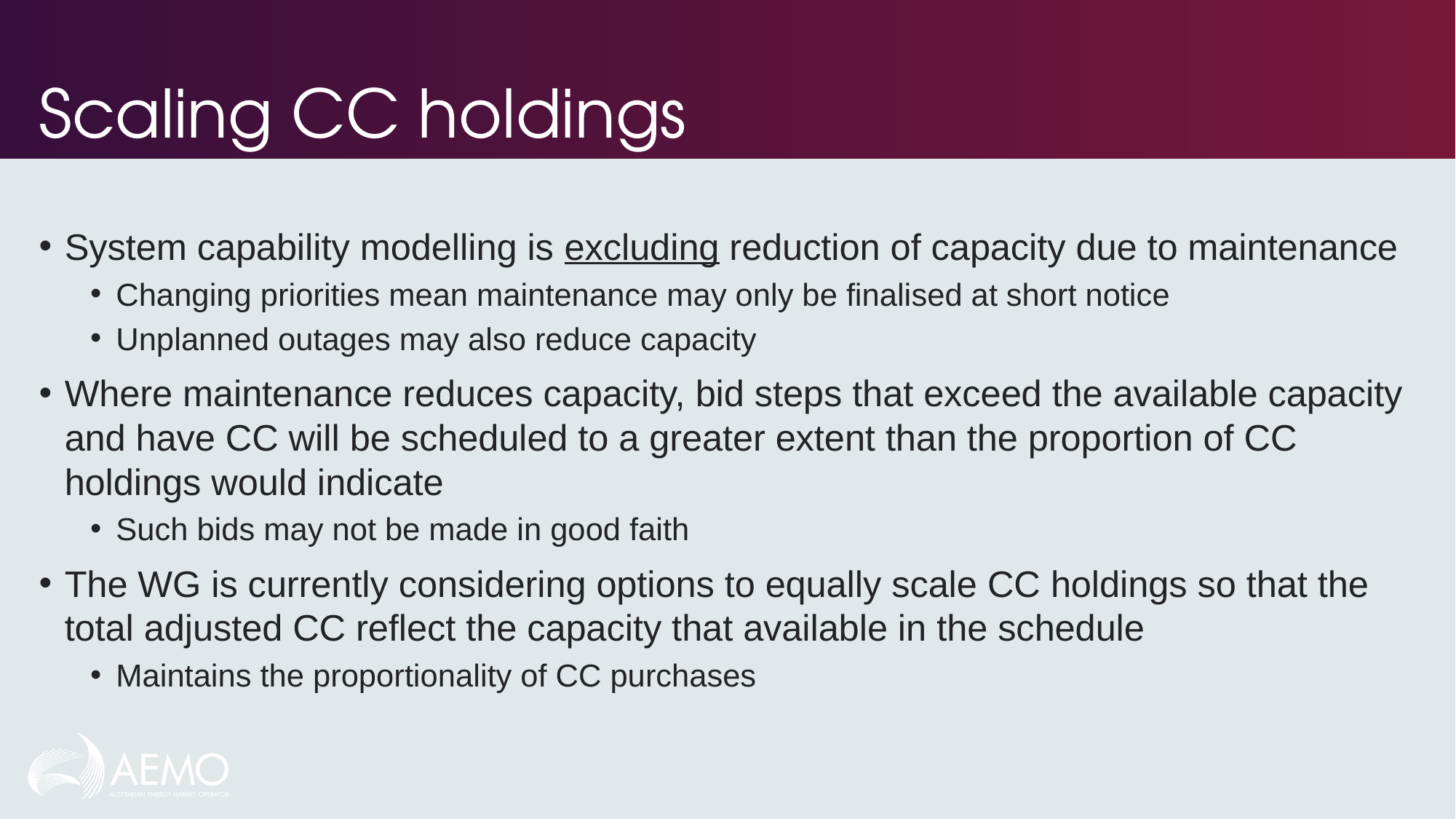

# Scaling CC holdings
System capability modelling is excluding reduction of capacity due to maintenance
Changing priorities mean maintenance may only be finalised at short notice
Unplanned outages may also reduce capacity
Where maintenance reduces capacity, bid steps that exceed the available capacity and have CC will be scheduled to a greater extent than the proportion of CC holdings would indicate
Such bids may not be made in good faith
The WG is currently considering options to equally scale CC holdings so that the total adjusted CC reflect the capacity that available in the schedule
Maintains the proportionality of CC purchases